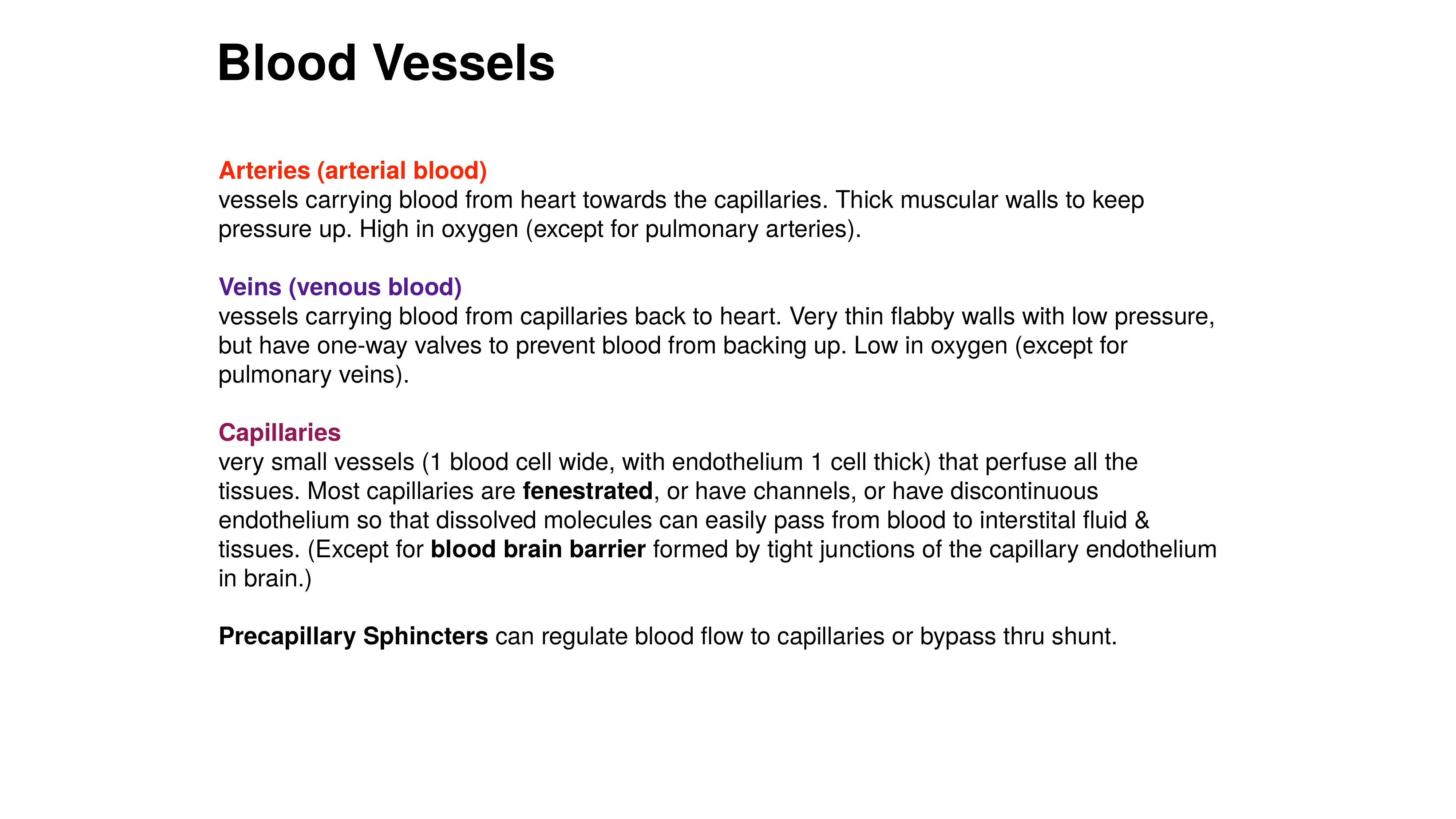

Blood Vessels
Arteries (arterial blood)
vessels carrying blood from heart towards the capillaries. Thick muscular walls to keep pressure up. High in oxygen (except for pulmonary arteries).

Veins (venous blood)
vessels carrying blood from capillaries back to heart. Very thin flabby walls with low pressure, but have one-way valves to prevent blood from backing up. Low in oxygen (except for pulmonary veins).

Capillaries
very small vessels (1 blood cell wide, with endothelium 1 cell thick) that perfuse all the tissues. Most capillaries are fenestrated, or have channels, or have discontinuous endothelium so that dissolved molecules can easily pass from blood to interstital fluid & tissues. (Except for blood brain barrier formed by tight junctions of the capillary endothelium in brain.)

Precapillary Sphincters can regulate blood flow to capillaries or bypass thru shunt.